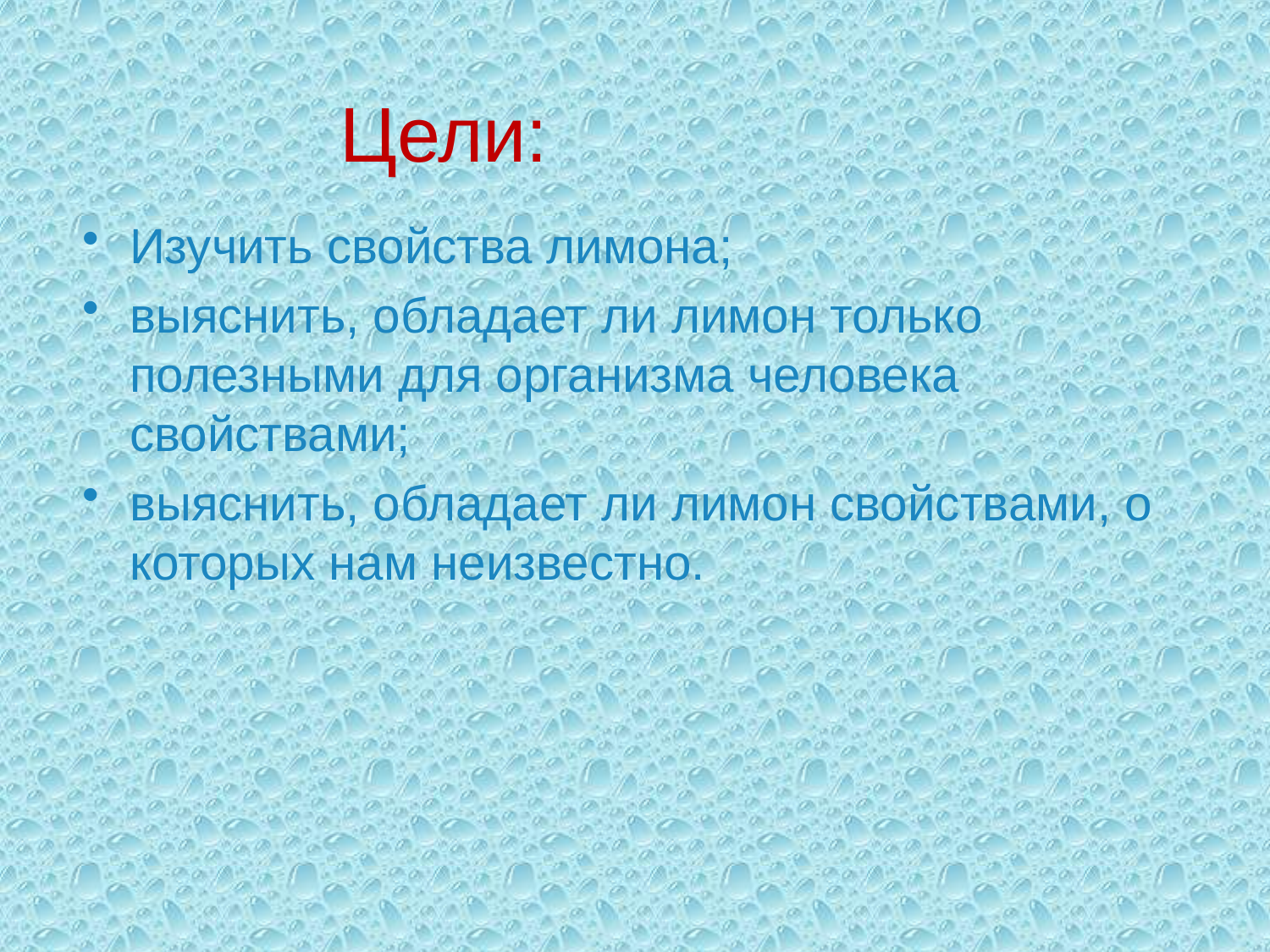

# Цели:
Изучить свойства лимона;
выяснить, обладает ли лимон только полезными для организма человека свойствами;
выяснить, обладает ли лимон свойствами, о которых нам неизвестно.